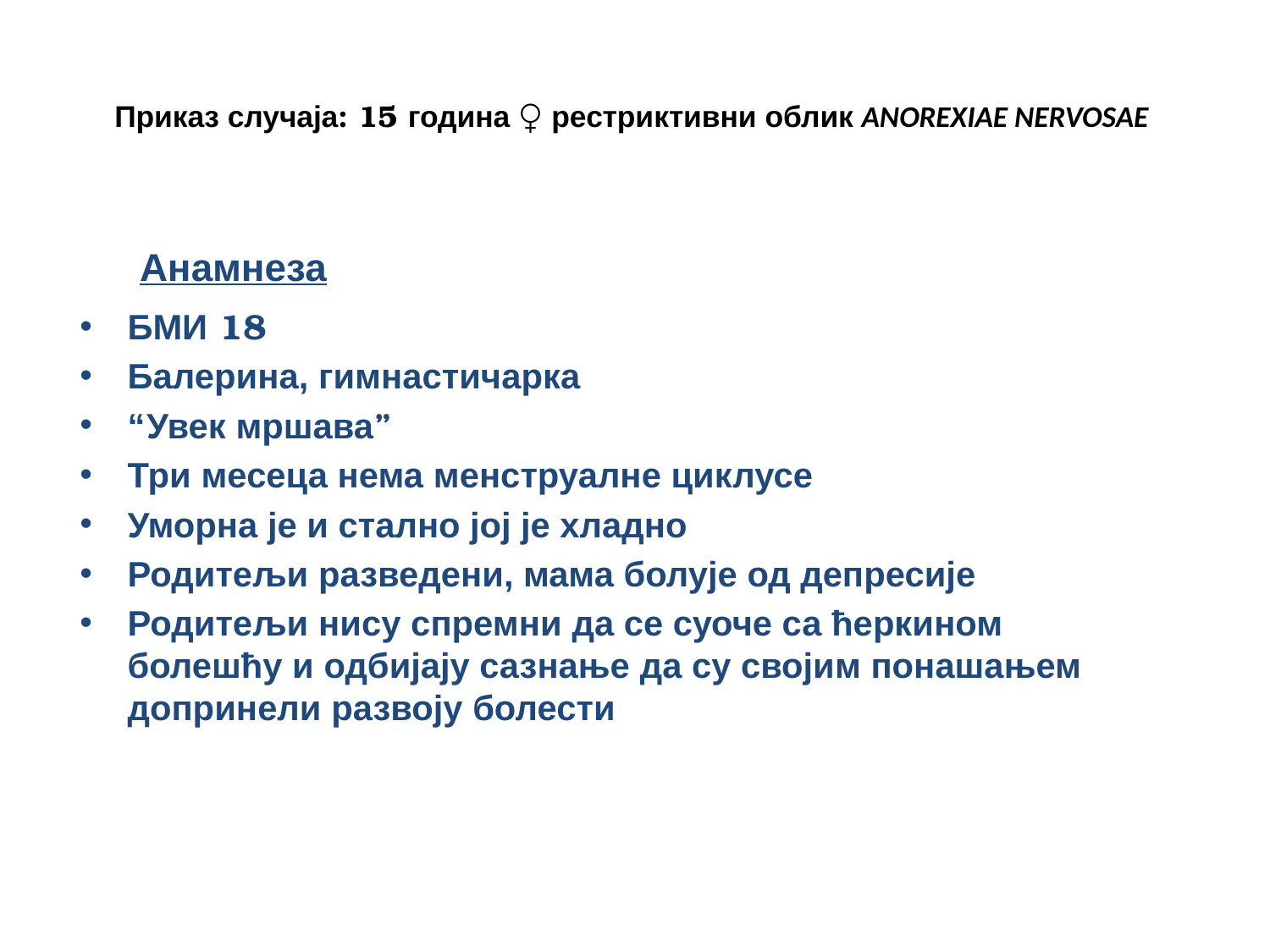

# Приказ случаја: 15 година ♀ рестриктивни облик ANOREXIAE NERVOSAE

БМИ 18
Балерина, гимнастичарка
“Увек мршава”
Три месеца нема менструалне циклусе
Уморна је и стално јој је хладно
Родитељи разведени, мама болује од депресије
Родитељи нису спремни да се суоче са ћеркином болешћу и одбијају сазнање да су својим понашањем допринели развоју болести

Анамнеза